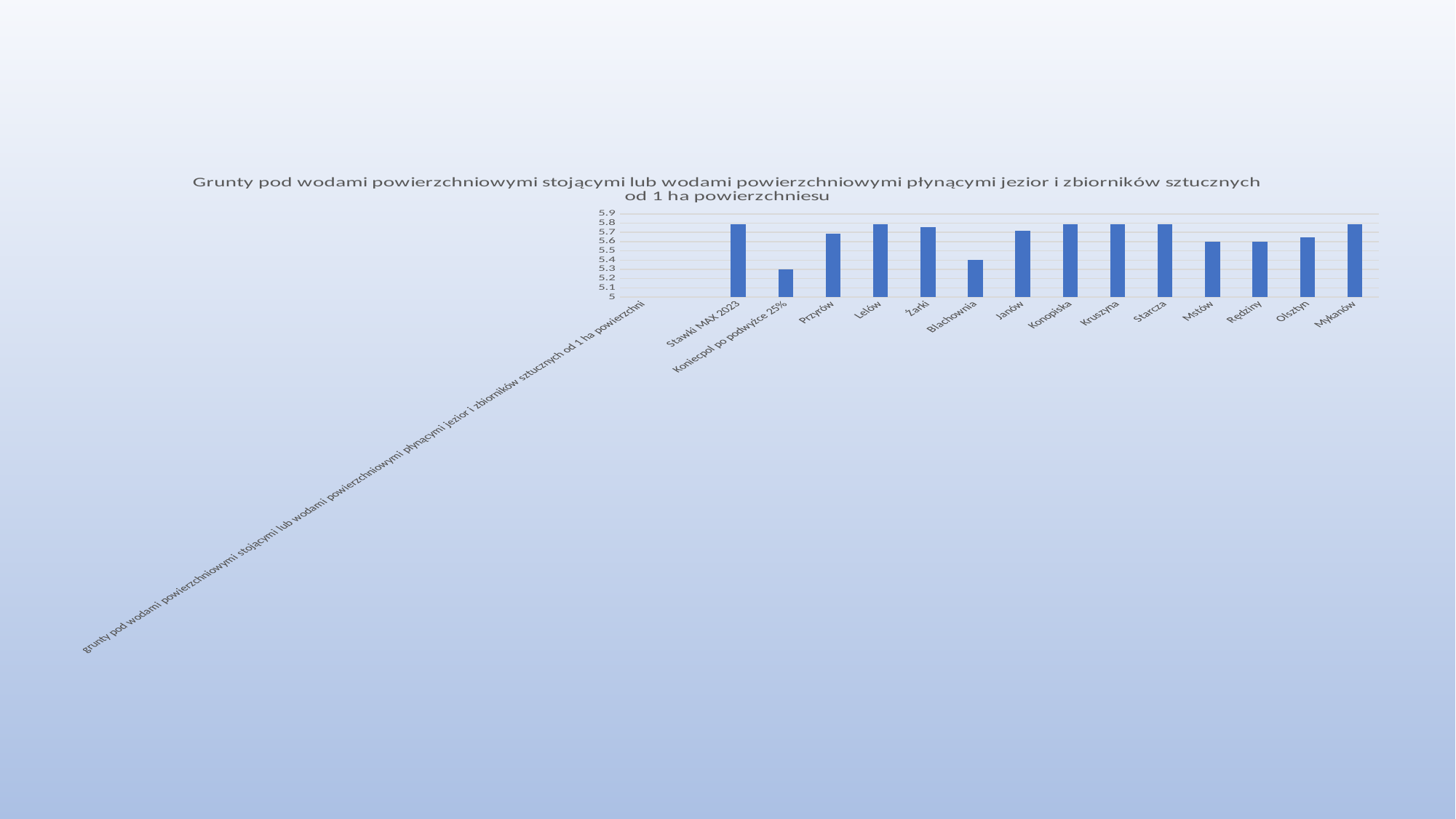

### Chart: Grunty pod wodami powierzchniowymi stojącymi lub wodami powierzchniowymi płynącymi jezior i zbiorników sztucznych od 1 ha powierzchniesu

| Category |  |
|---|---|
|  grunty pod wodami powierzchniowymi stojącymi lub wodami powierzchniowymi płynącymi jezior i zbiorników sztucznych od 1 ha powierzchni | None |
|  | None |
| Stawki MAX 2023 | 5.79 |
| Koniecpol po podwyżce 25% | 5.3 |
| Przyrów | 5.687 |
| Lelów | 5.79 |
| Żarki | 5.76 |
| Blachownia | 5.401000000000001 |
| Janów | 5.716500000000001 |
| Konopiska | 5.79 |
| Kruszyna | 5.790400000000001 |
| Starcza | 5.790400000000001 |
| Mstów | 5.599 |
| Rędziny | 5.6000000000000005 |
| Olsztyn | 5.65 |
| Mykanów | 5.790400000000001 |